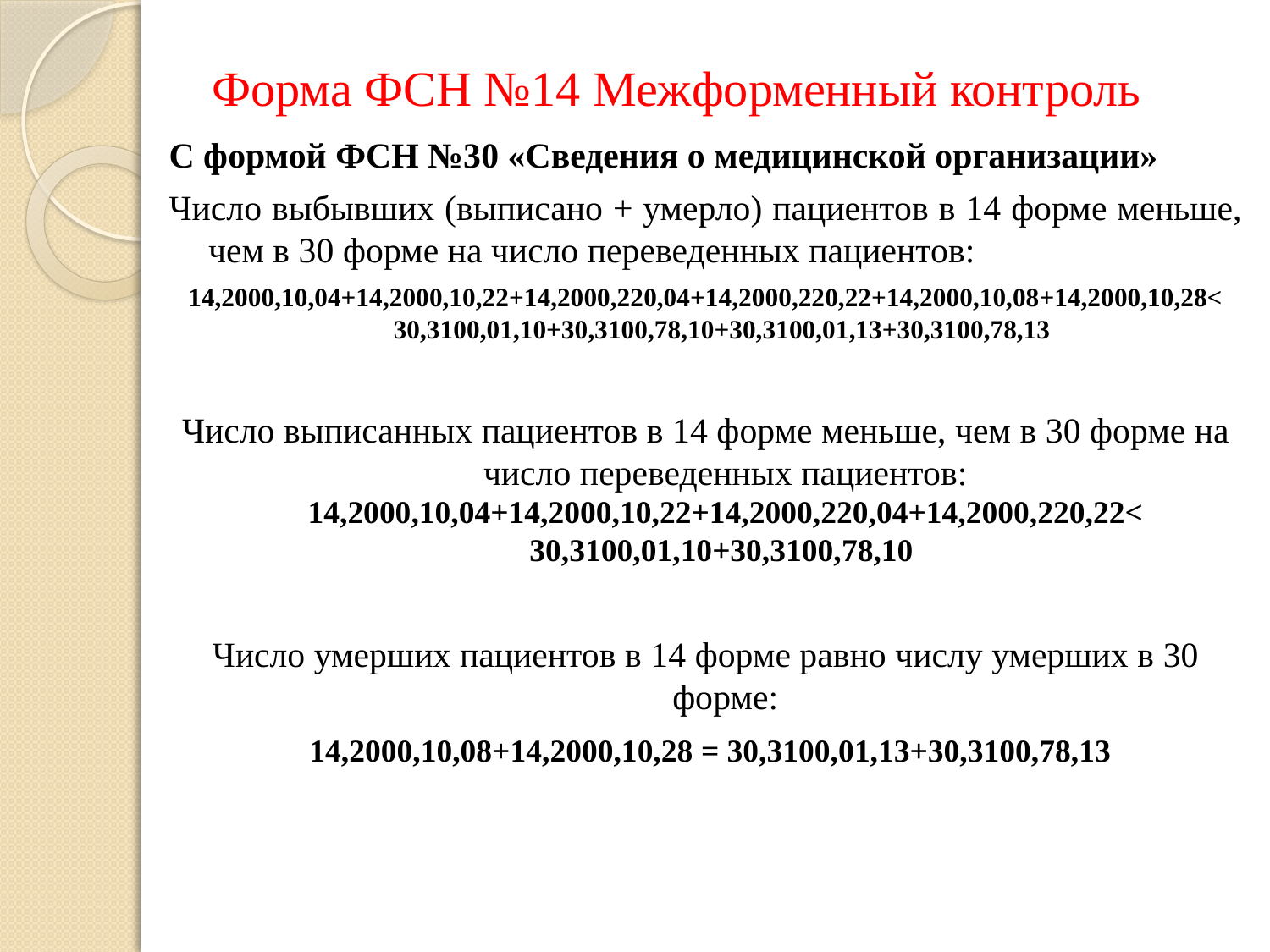

# Форма ФСН №14 Межформенный контроль
С формой ФСН №30 «Сведения о медицинской организации»
Число выбывших (выписано + умерло) пациентов в 14 форме меньше, чем в 30 форме на число переведенных пациентов:
14,2000,10,04+14,2000,10,22+14,2000,220,04+14,2000,220,22+14,2000,10,08+14,2000,10,28< 30,3100,01,10+30,3100,78,10+30,3100,01,13+30,3100,78,13

Число выписанных пациентов в 14 форме меньше, чем в 30 форме на число переведенных пациентов: 14,2000,10,04+14,2000,10,22+14,2000,220,04+14,2000,220,22< 30,3100,01,10+30,3100,78,10

Число умерших пациентов в 14 форме равно числу умерших в 30 форме:
 14,2000,10,08+14,2000,10,28 = 30,3100,01,13+30,3100,78,13